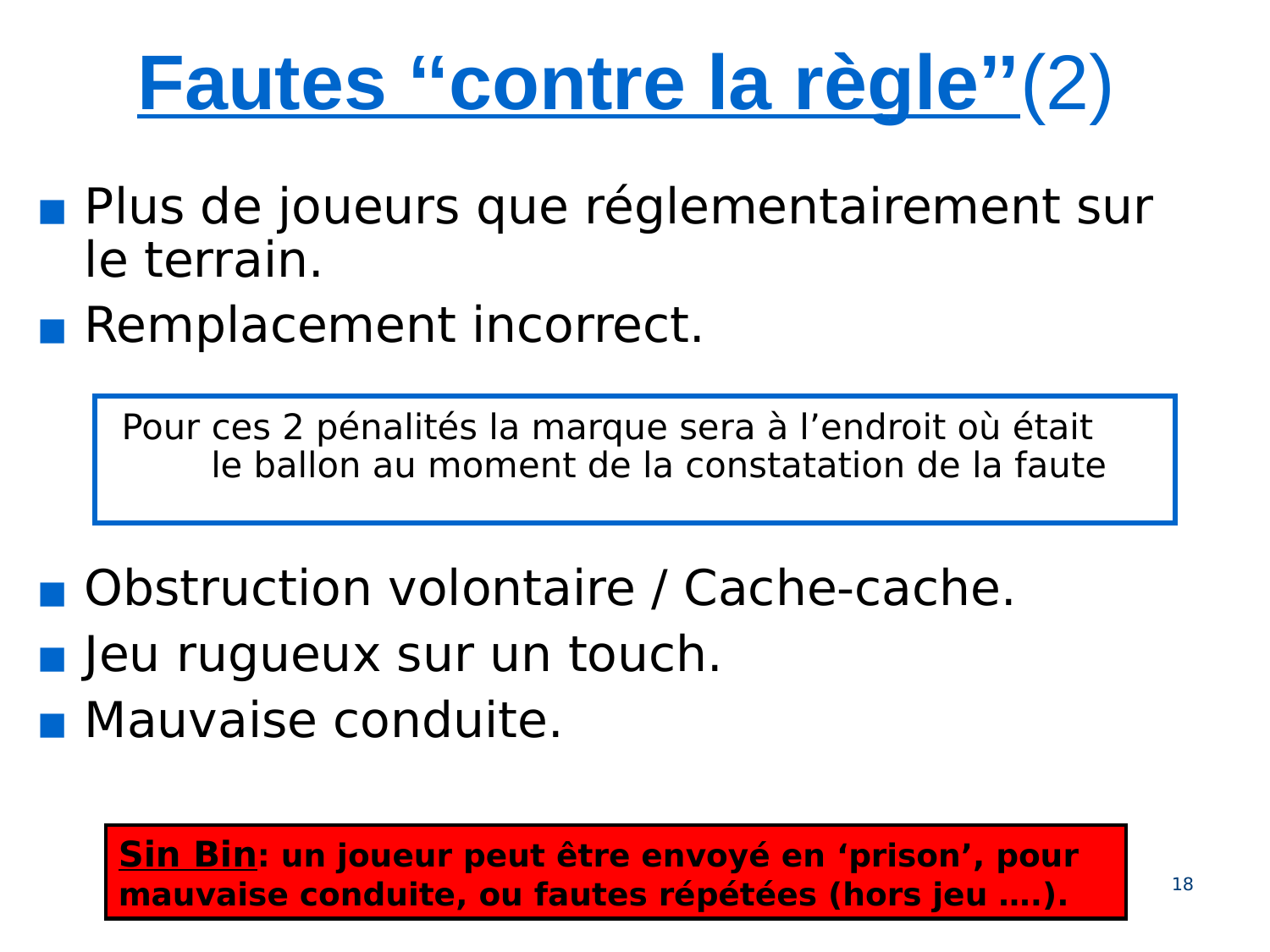

Fautes ‘‘contre la règle’’(2)
Plus de joueurs que réglementairement sur le terrain.
Remplacement incorrect.

       Pour ces 2 pénalités la marque sera à l’endroit où était             le ballon au moment de la constatation de la faute

Obstruction volontaire / Cache-cache.
Jeu rugueux sur un touch.
Mauvaise conduite.

Sin Bin: un joueur peut être envoyé en ‘prison’, pour mauvaise conduite, ou fautes répétées (hors jeu ….).
18